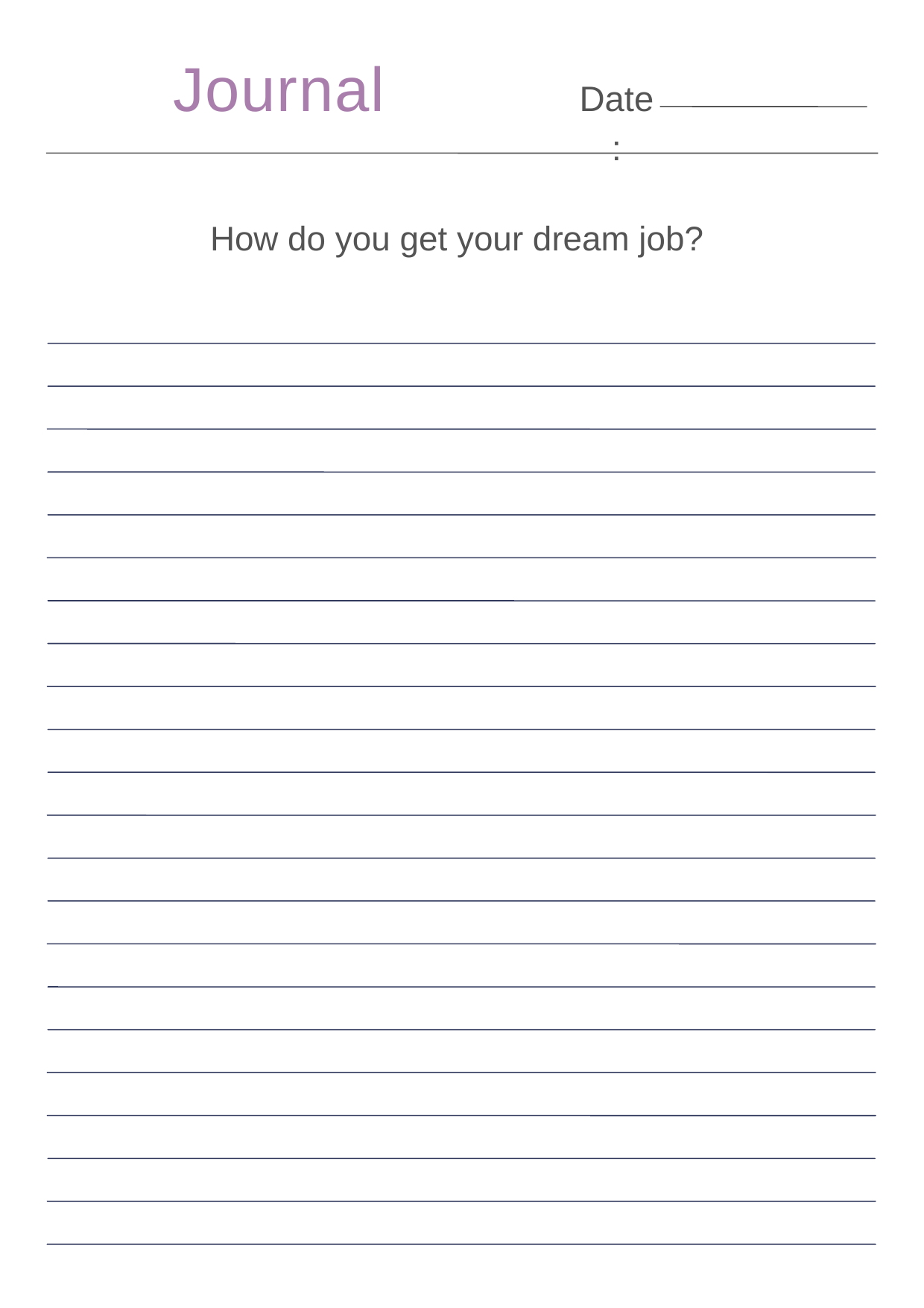

Journal
Date:

How do you get your dream job?